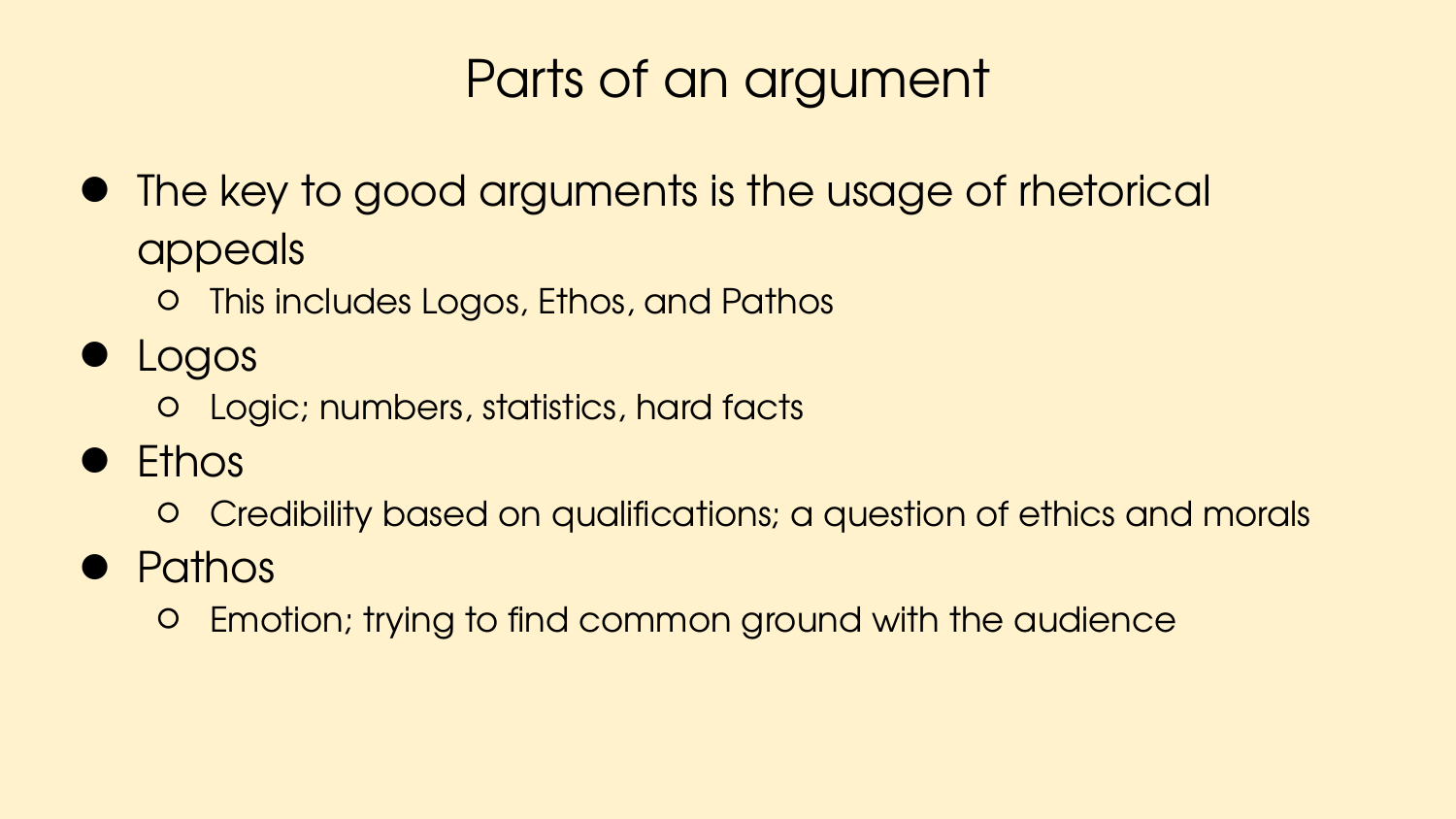

# Parts of an argument
The key to good arguments is the usage of rhetorical appeals
This includes Logos, Ethos, and Pathos
Logos
Logic; numbers, statistics, hard facts
Ethos
Credibility based on qualifications; a question of ethics and morals
Pathos
Emotion; trying to find common ground with the audience